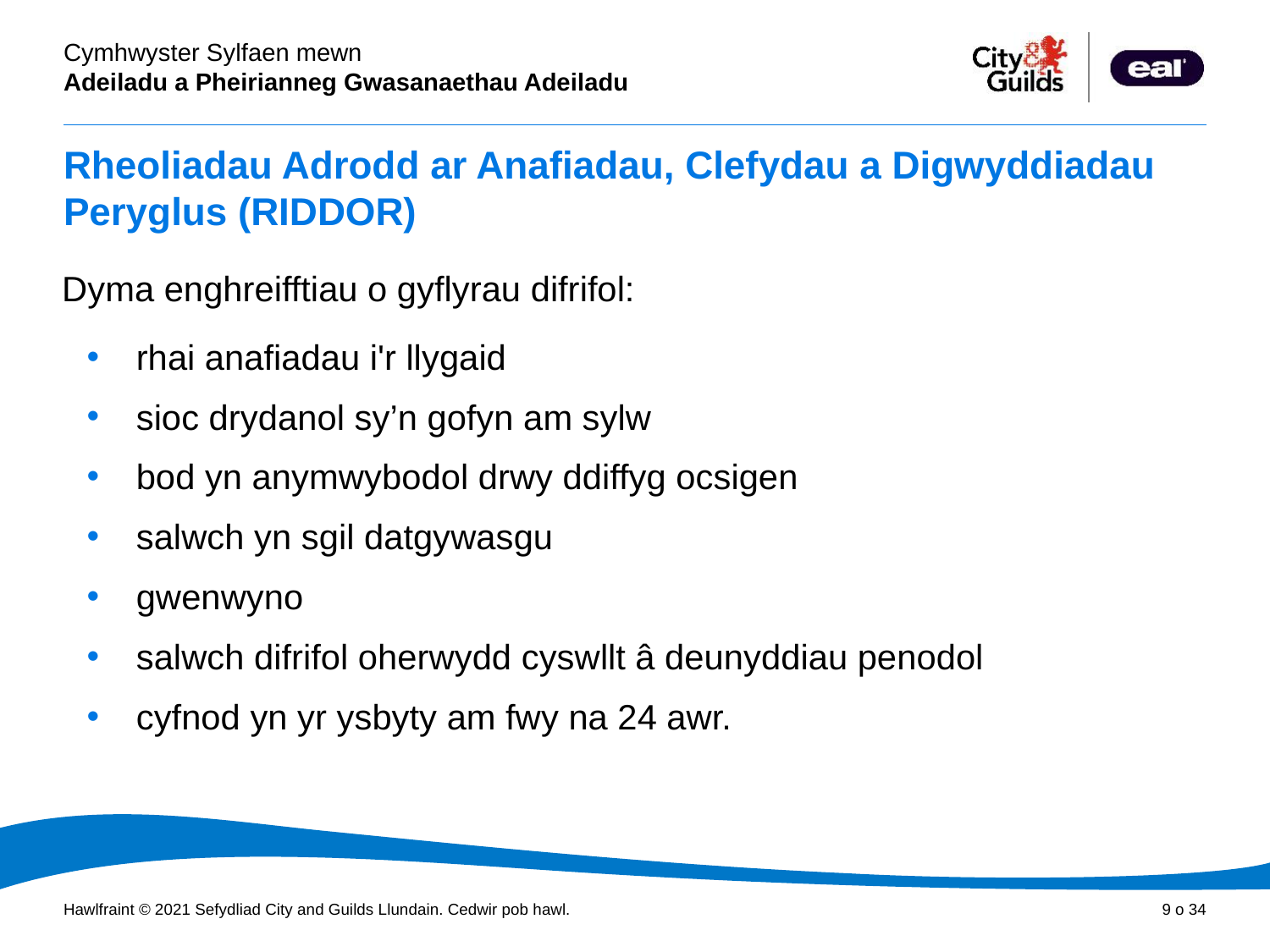

# Rheoliadau Adrodd ar Anafiadau, Clefydau a Digwyddiadau Peryglus (RIDDOR)
Dyma enghreifftiau o gyflyrau difrifol:
rhai anafiadau i'r llygaid
sioc drydanol sy’n gofyn am sylw
bod yn anymwybodol drwy ddiffyg ocsigen
salwch yn sgil datgywasgu
gwenwyno
salwch difrifol oherwydd cyswllt â deunyddiau penodol
cyfnod yn yr ysbyty am fwy na 24 awr.